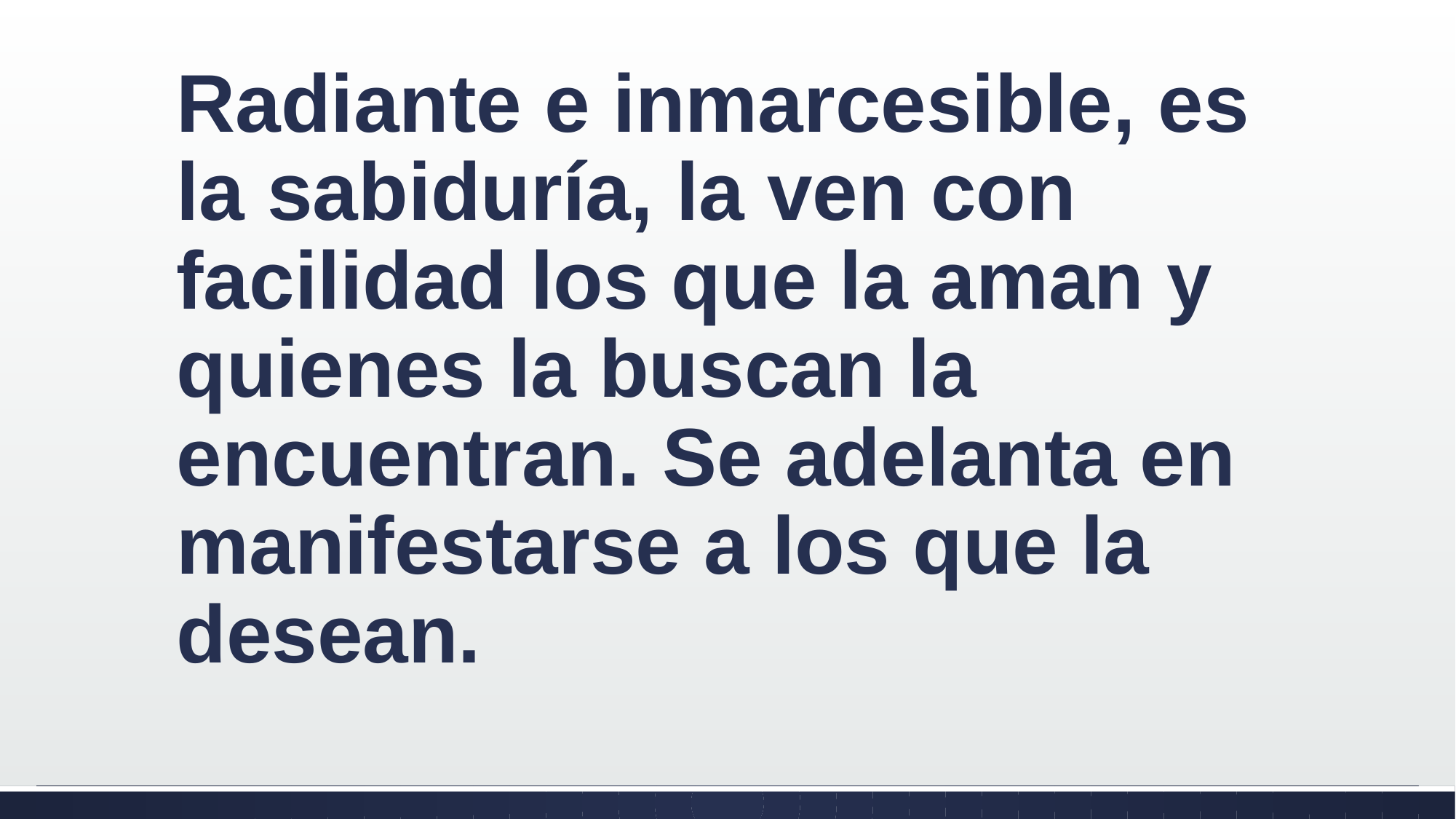

#
Radiante e inmarcesible, es la sabiduría, la ven con facilidad los que la aman y quienes la buscan la encuentran. Se adelanta en manifestarse a los que la desean.